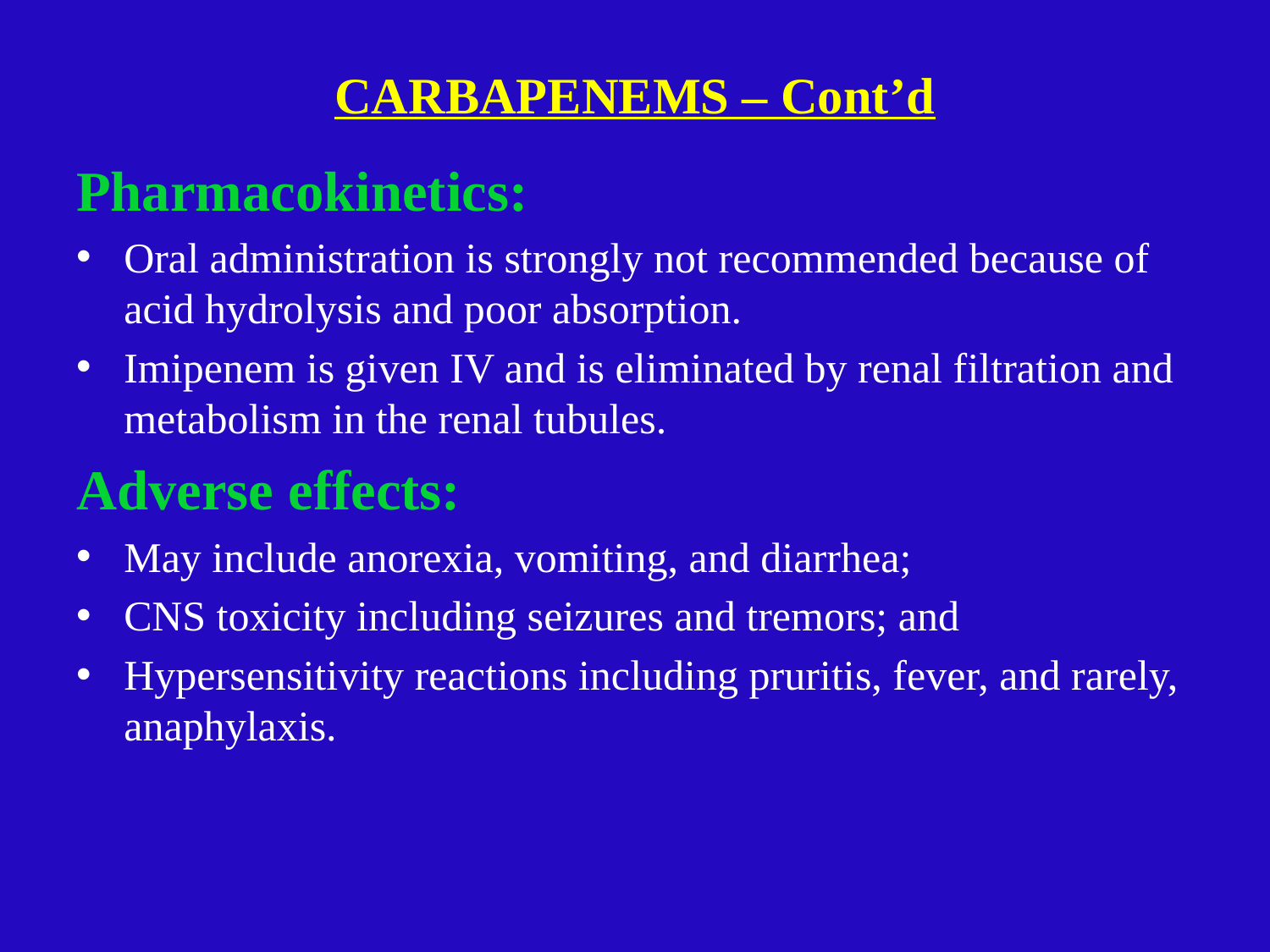

# CARBAPENEMS – Cont’d
Pharmacokinetics:
Oral administration is strongly not recommended because of acid hydrolysis and poor absorption.
Imipenem is given IV and is eliminated by renal filtration and metabolism in the renal tubules.
Adverse effects:
May include anorexia, vomiting, and diarrhea;
CNS toxicity including seizures and tremors; and
Hypersensitivity reactions including pruritis, fever, and rarely, anaphylaxis.